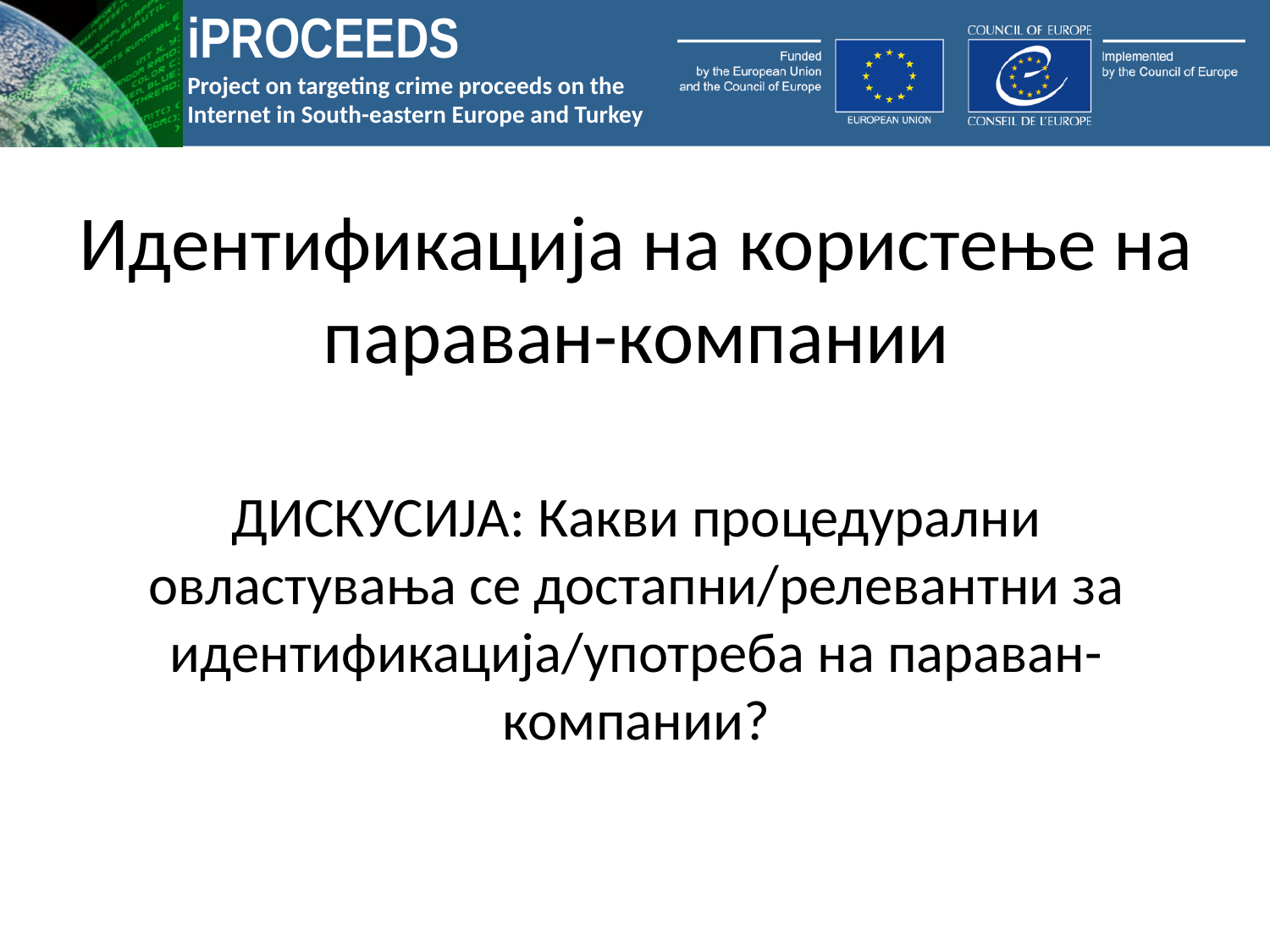

# Идентификација на користење на параван-компании

ДИСКУСИЈА: Какви процедурални овластувања се достапни/релевантни за идентификација/употреба на параван-компании?